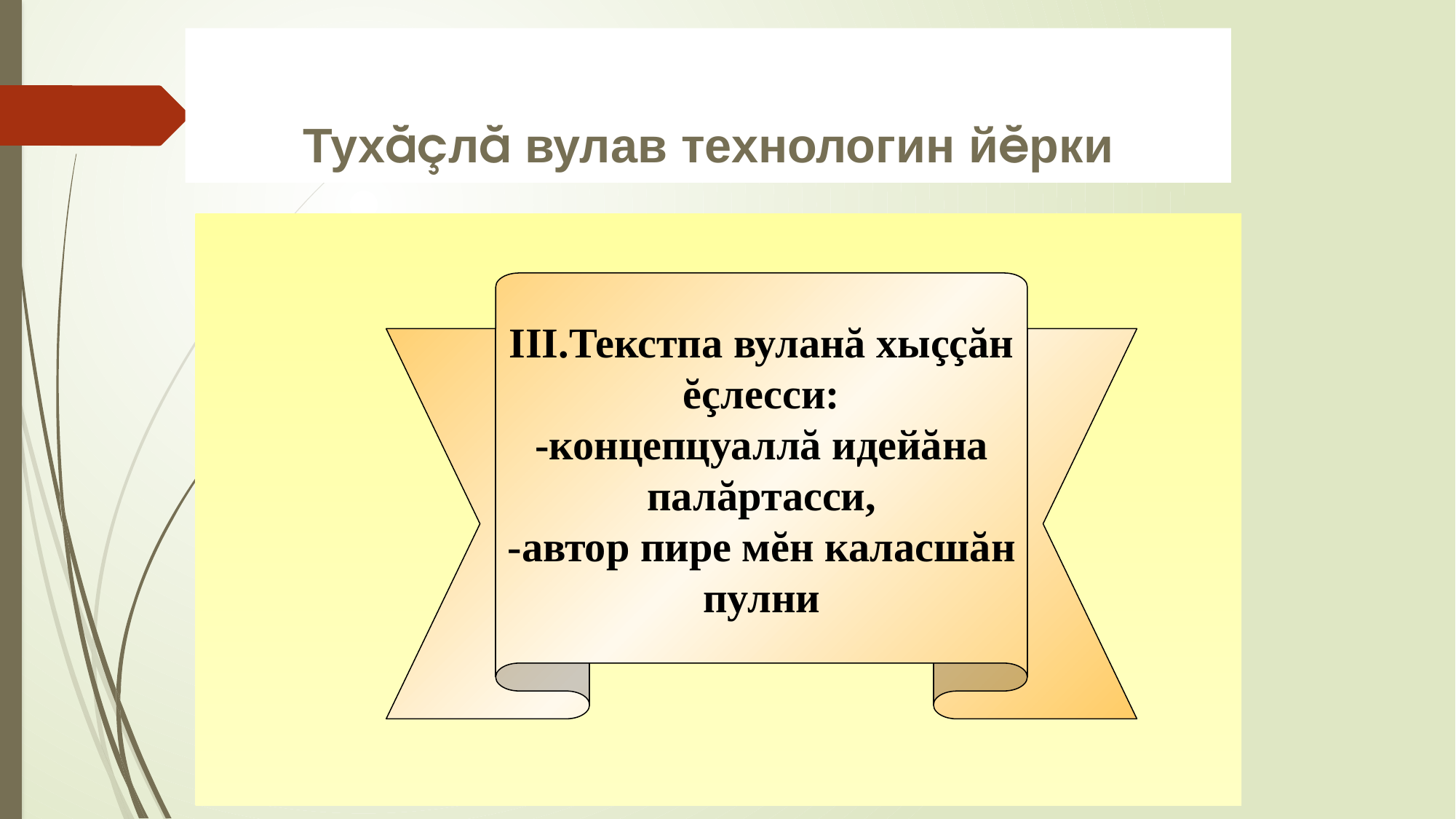

Тухăçлă вулав технологин йĕрки

III.Текстпа вуланă хыççăн ĕçлесси:
-концепцуаллă идейăна палăртасси,
-автор пире мĕн каласшăн пулни